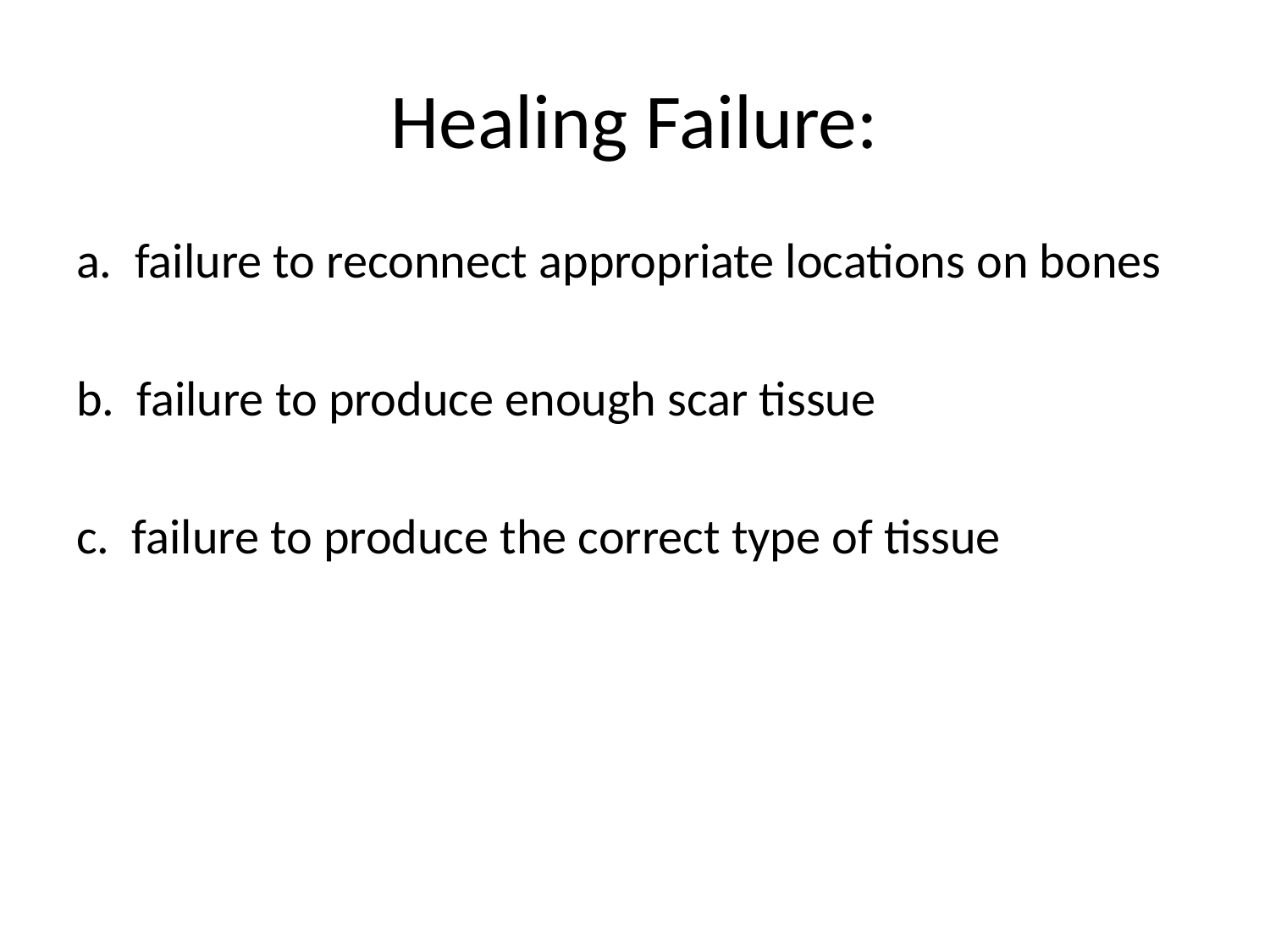

# Healing Failure:
a.  failure to reconnect appropriate locations on bones

b.  failure to produce enough scar tissue

c.  failure to produce the correct type of tissue